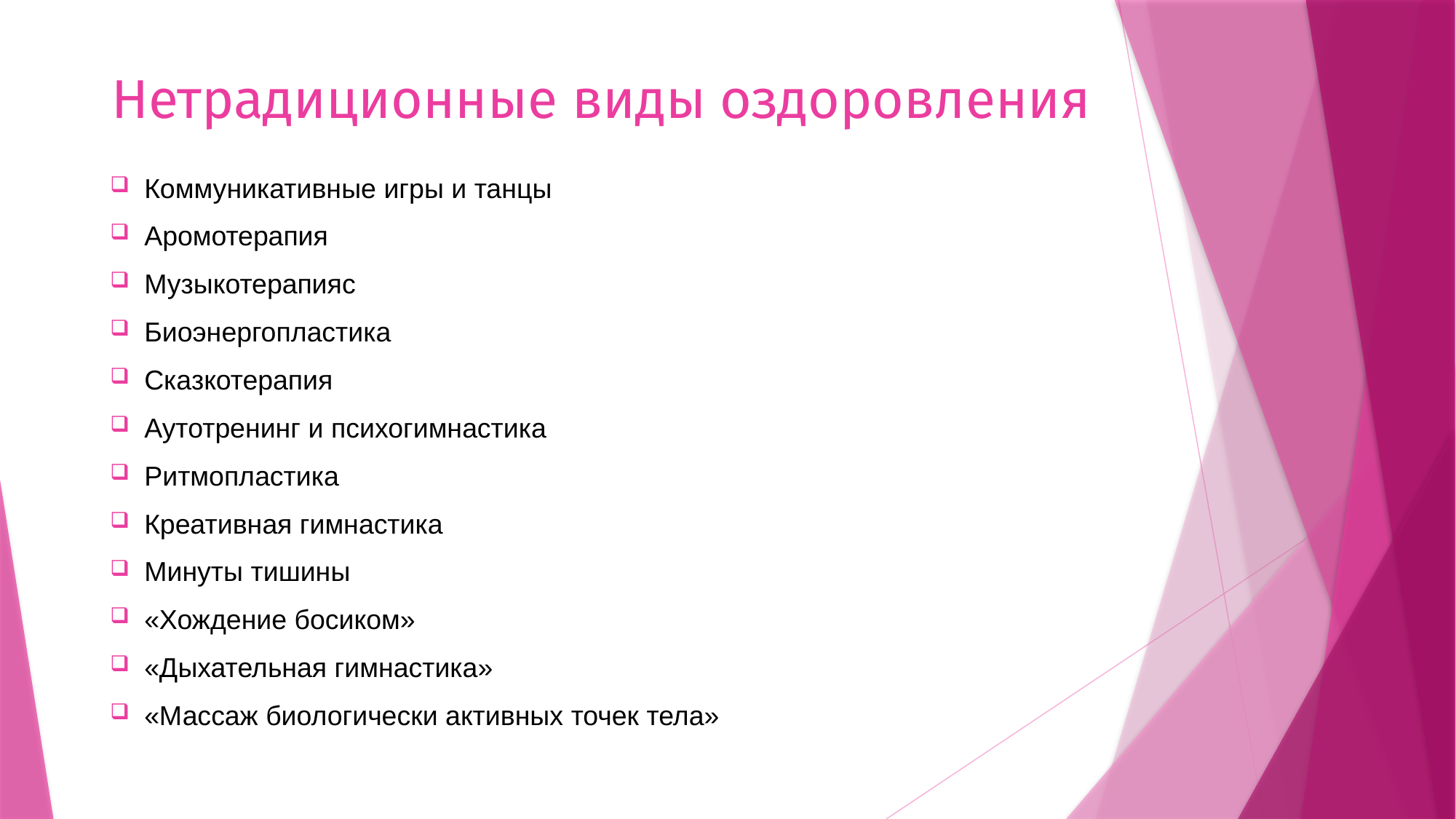

# Нетрадиционные виды оздоровления
Коммуникативные игры и танцы
Аромотерапия
Музыкотерапияс
Биоэнергопластика
Сказкотерапия
Аутотренинг и психогимнастика
Ритмопластика
Креативная гимнастика
Минуты тишины
«Хождение босиком»
«Дыхательная гимнастика»
«Массаж биологически активных точек тела»